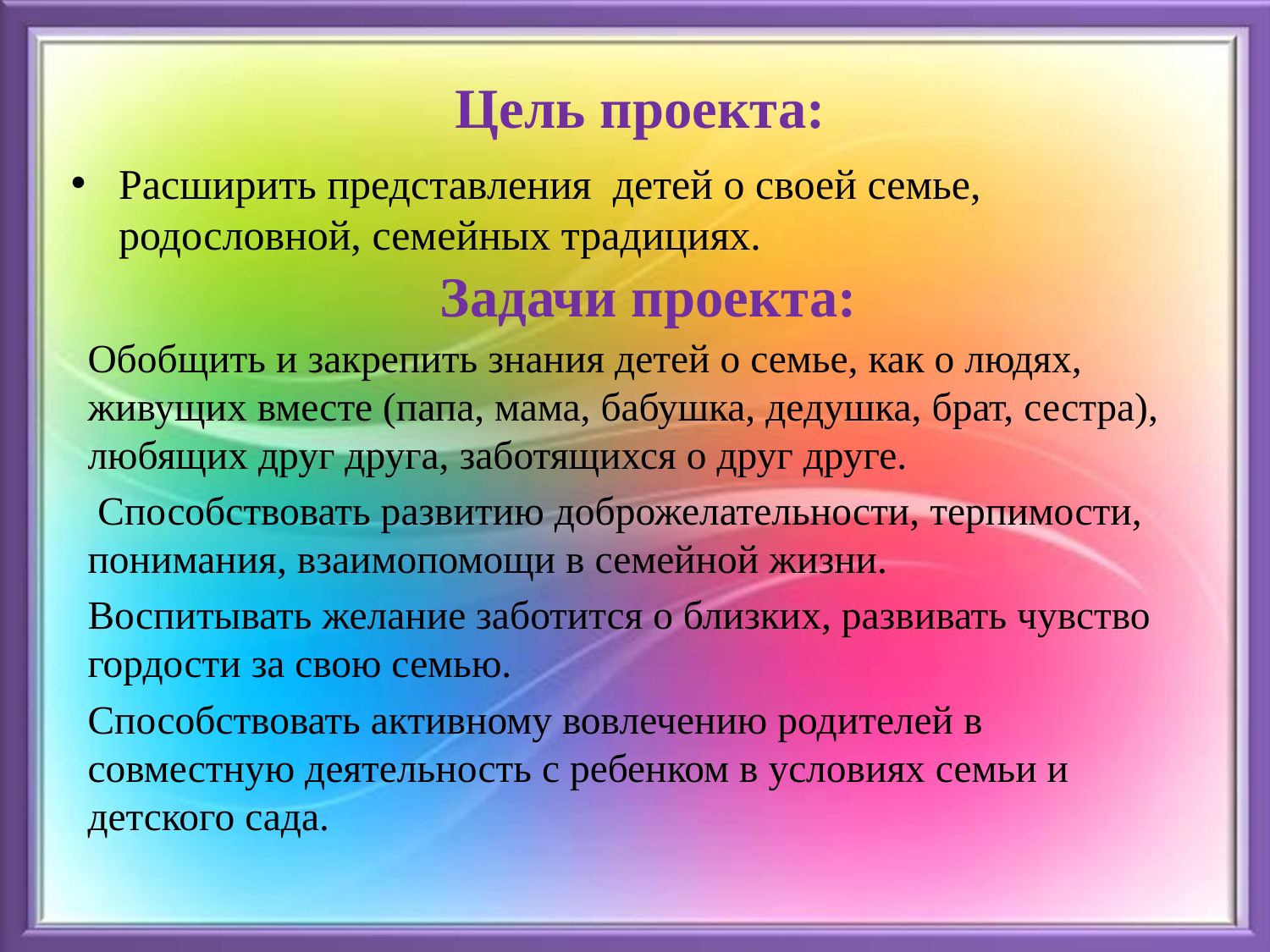

Цель проекта:
Расширить представления  детей о своей семье, родословной, семейных традициях.
   Задачи проекта:
Обобщить и закрепить знания детей о семье, как о людях, живущих вместе (папа, мама, бабушка, дедушка, брат, сестра), любящих друг друга, заботящихся о друг друге.
 Способствовать развитию доброжелательности, терпимости, понимания, взаимопомощи в семейной жизни.
Воспитывать желание заботится о близких, развивать чувство гордости за свою семью.
Способствовать активному вовлечению родителей в совместную деятельность с ребенком в условиях семьи и детского сада.